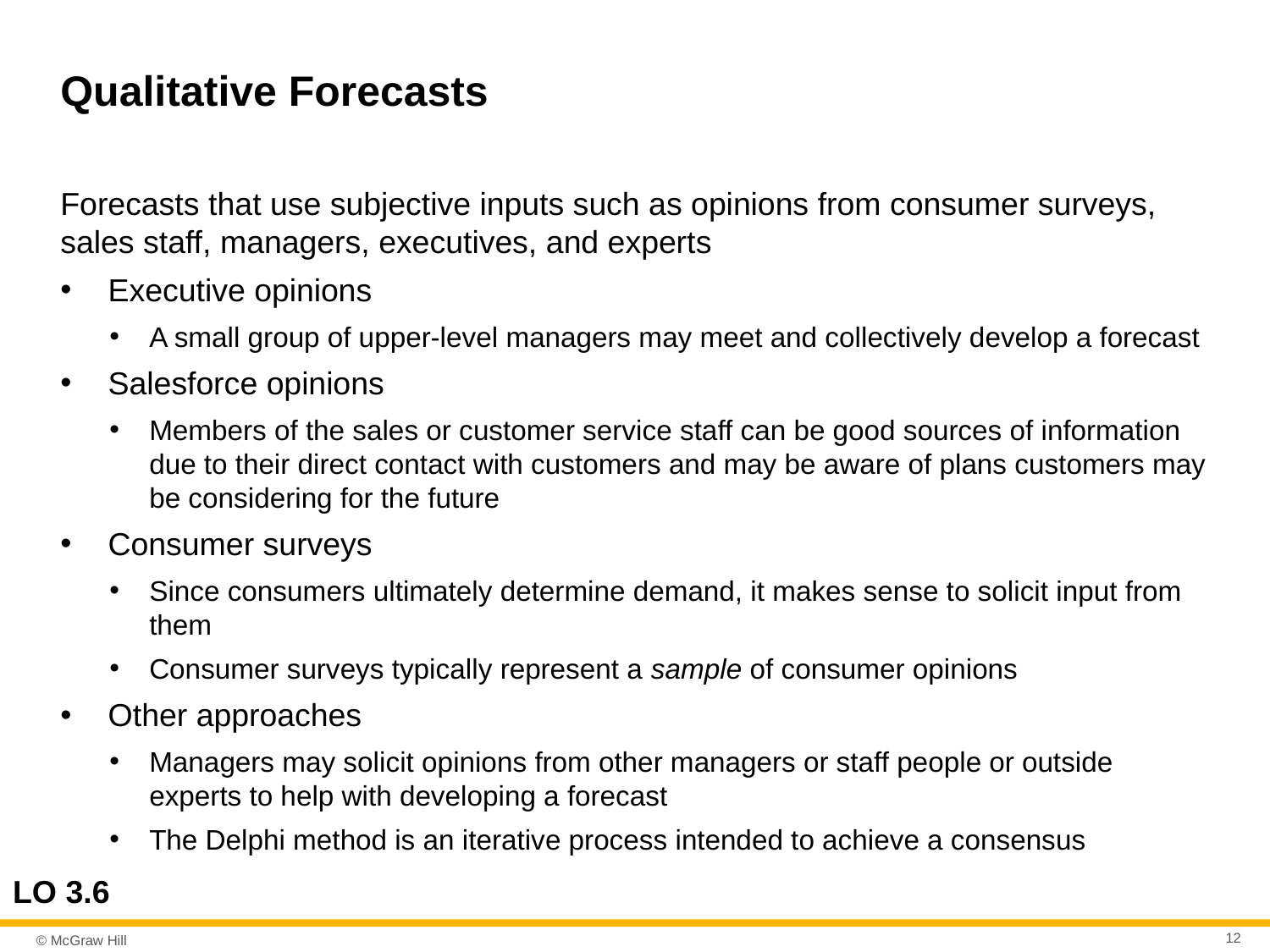

# Qualitative Forecasts
Forecasts that use subjective inputs such as opinions from consumer surveys, sales staff, managers, executives, and experts
Executive opinions
A small group of upper-level managers may meet and collectively develop a forecast
Salesforce opinions
Members of the sales or customer service staff can be good sources of information due to their direct contact with customers and may be aware of plans customers may be considering for the future
Consumer surveys
Since consumers ultimately determine demand, it makes sense to solicit input from them
Consumer surveys typically represent a sample of consumer opinions
Other approaches
Managers may solicit opinions from other managers or staff people or outside experts to help with developing a forecast
The Delphi method is an iterative process intended to achieve a consensus
LO 3.6